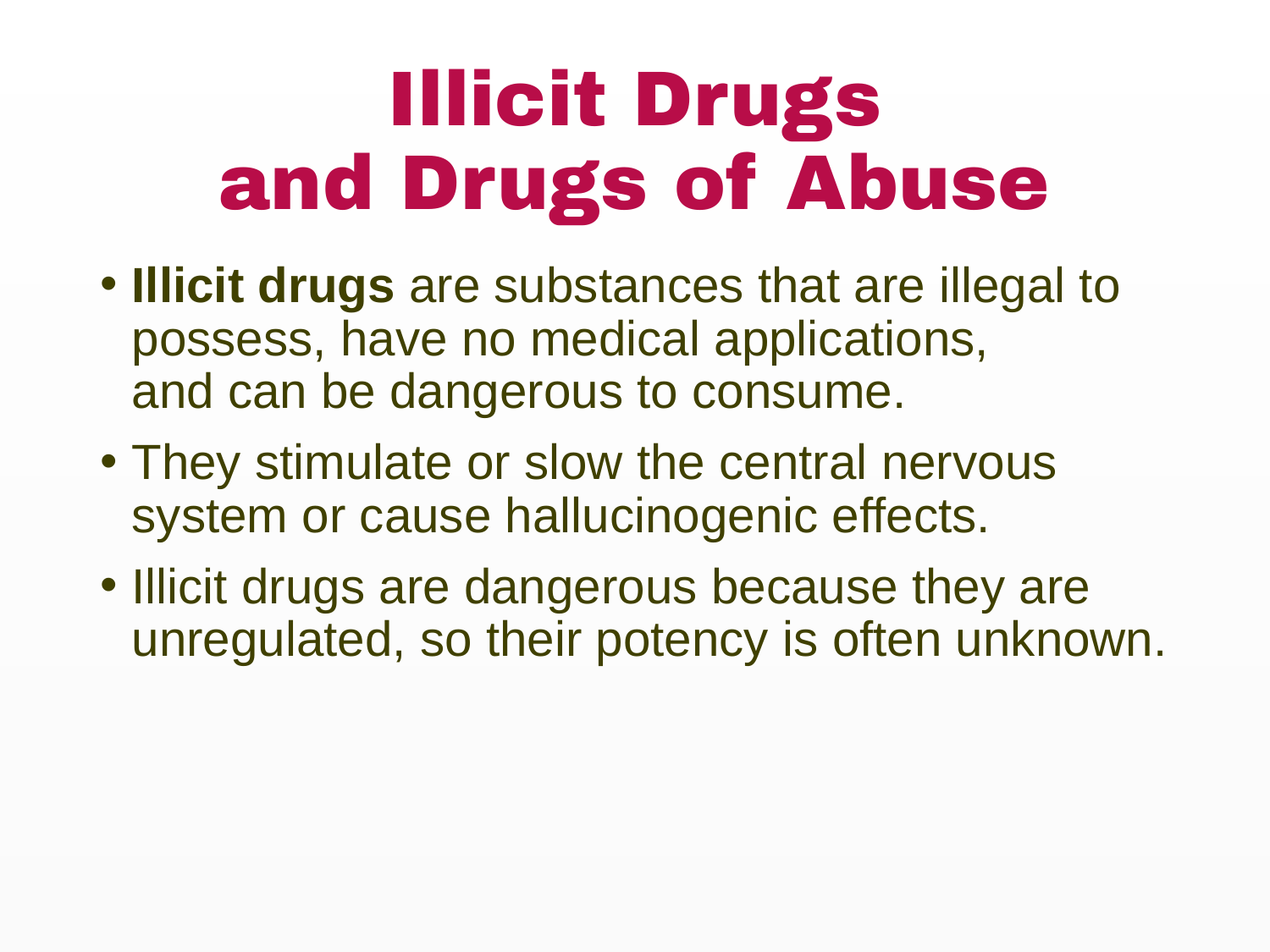

# Illicit Drugs and Drugs of Abuse
Illicit drugs are substances that are illegal to possess, have no medical applications, and can be dangerous to consume.
They stimulate or slow the central nervous system or cause hallucinogenic effects.
Illicit drugs are dangerous because they are unregulated, so their potency is often unknown.